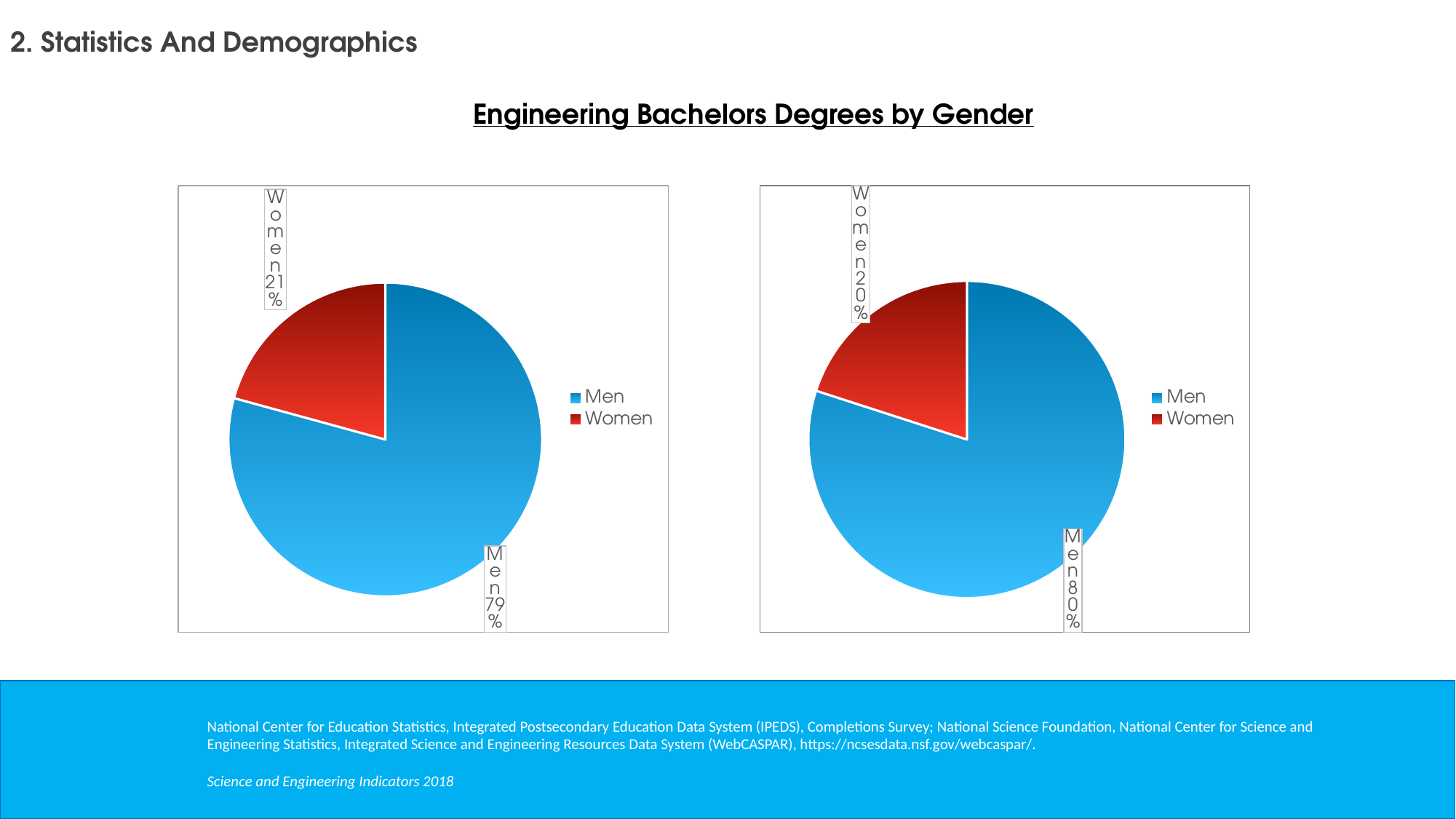

2. Statistics And Demographics

Engineering Bachelors Degrees by Gender

### Chart:

| Category | 2000 |
|---|---|
| Men | 79.25 |
| Women | 20.75 |

### Chart:

| Category | 2015 |
|---|---|
| Men | 79.98 |
| Women | 20.02 |
7
National Center for Education Statistics, Integrated Postsecondary Education Data System (IPEDS), Completions Survey; National Science Foundation, National Center for Science and Engineering Statistics, Integrated Science and Engineering Resources Data System (WebCASPAR), https://ncsesdata.nsf.gov/webcaspar/.

Science and Engineering Indicators 2018